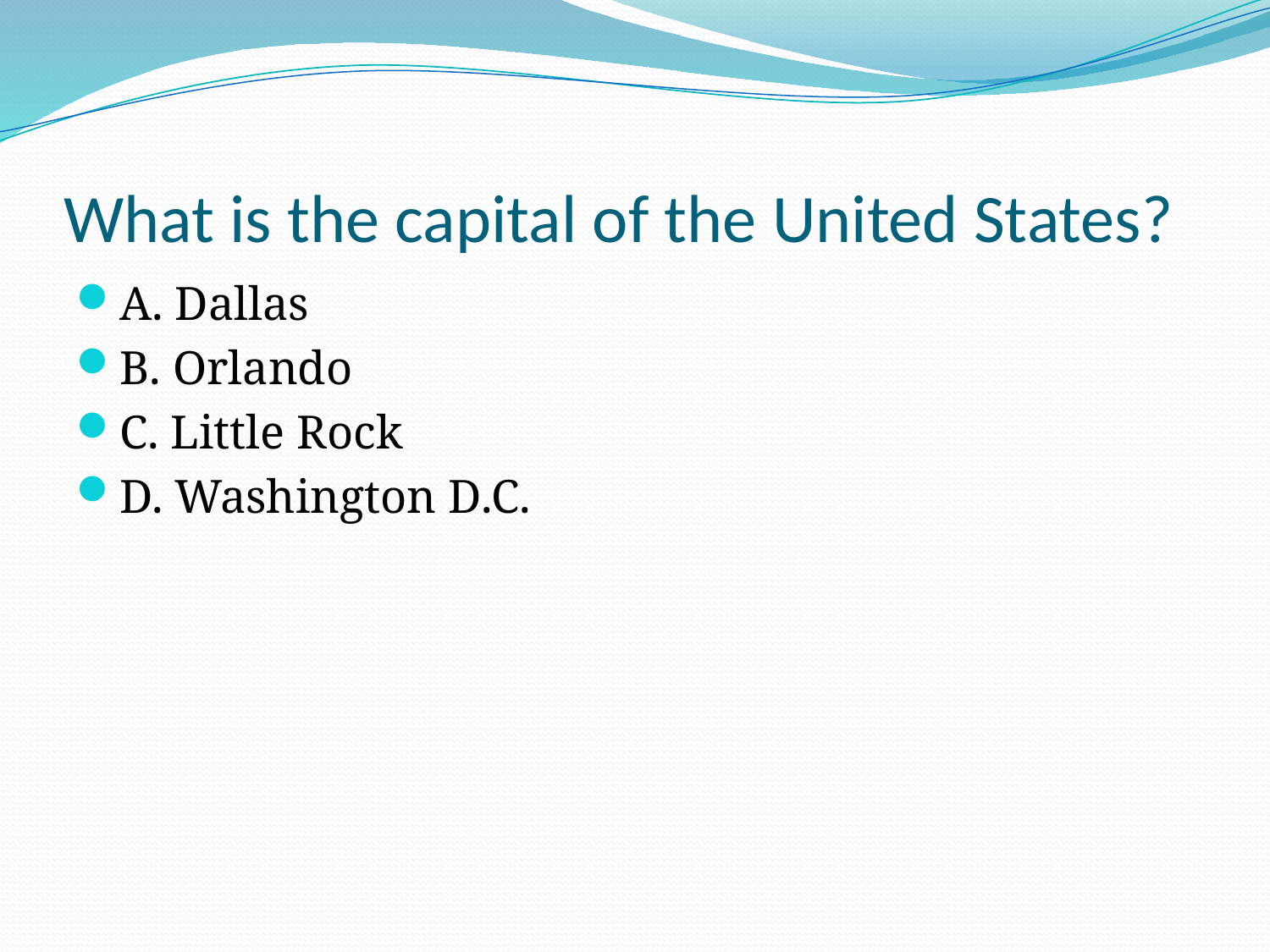

# What is the capital of the United States?
A. Dallas
B. Orlando
C. Little Rock
D. Washington D.C.